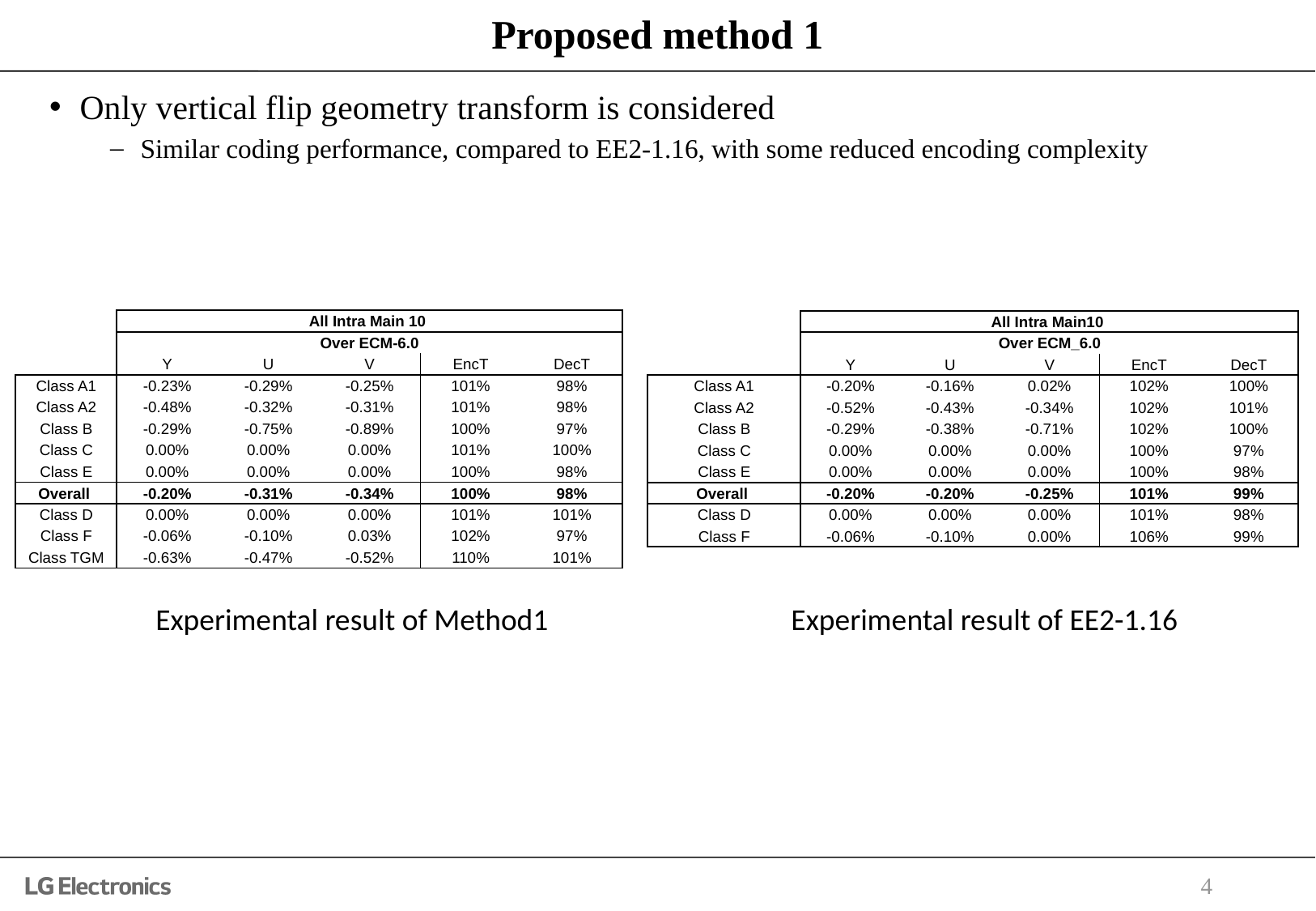

# Proposed method 1
Only vertical flip geometry transform is considered
Similar coding performance, compared to EE2-1.16, with some reduced encoding complexity

|  | All Intra Main 10 |  |  |  |  |
| --- | --- | --- | --- | --- | --- |
|  | Over ECM-6.0 |  |  |  |  |
|  | Y | U | V | EncT | DecT |
| Class A1 | -0.23% | -0.29% | -0.25% | 101% | 98% |
| Class A2 | -0.48% | -0.32% | -0.31% | 101% | 98% |
| Class B | -0.29% | -0.75% | -0.89% | 100% | 97% |
| Class C | 0.00% | 0.00% | 0.00% | 101% | 100% |
| Class E | 0.00% | 0.00% | 0.00% | 100% | 98% |
| Overall | -0.20% | -0.31% | -0.34% | 100% | 98% |
| Class D | 0.00% | 0.00% | 0.00% | 101% | 101% |
| Class F | -0.06% | -0.10% | 0.03% | 102% | 97% |
| Class TGM | -0.63% | -0.47% | -0.52% | 110% | 101% |
|  | All Intra Main10 |  |  |  |  |
| --- | --- | --- | --- | --- | --- |
|  | Over ECM\_6.0 |  |  |  |  |
|  | Y | U | V | EncT | DecT |
| Class A1 | -0.20% | -0.16% | 0.02% | 102% | 100% |
| Class A2 | -0.52% | -0.43% | -0.34% | 102% | 101% |
| Class B | -0.29% | -0.38% | -0.71% | 102% | 100% |
| Class C | 0.00% | 0.00% | 0.00% | 100% | 97% |
| Class E | 0.00% | 0.00% | 0.00% | 100% | 98% |
| Overall | -0.20% | -0.20% | -0.25% | 101% | 99% |
| Class D | 0.00% | 0.00% | 0.00% | 101% | 98% |
| Class F | -0.06% | -0.10% | 0.00% | 106% | 99% |
Experimental result of Method1
Experimental result of EE2-1.16
4